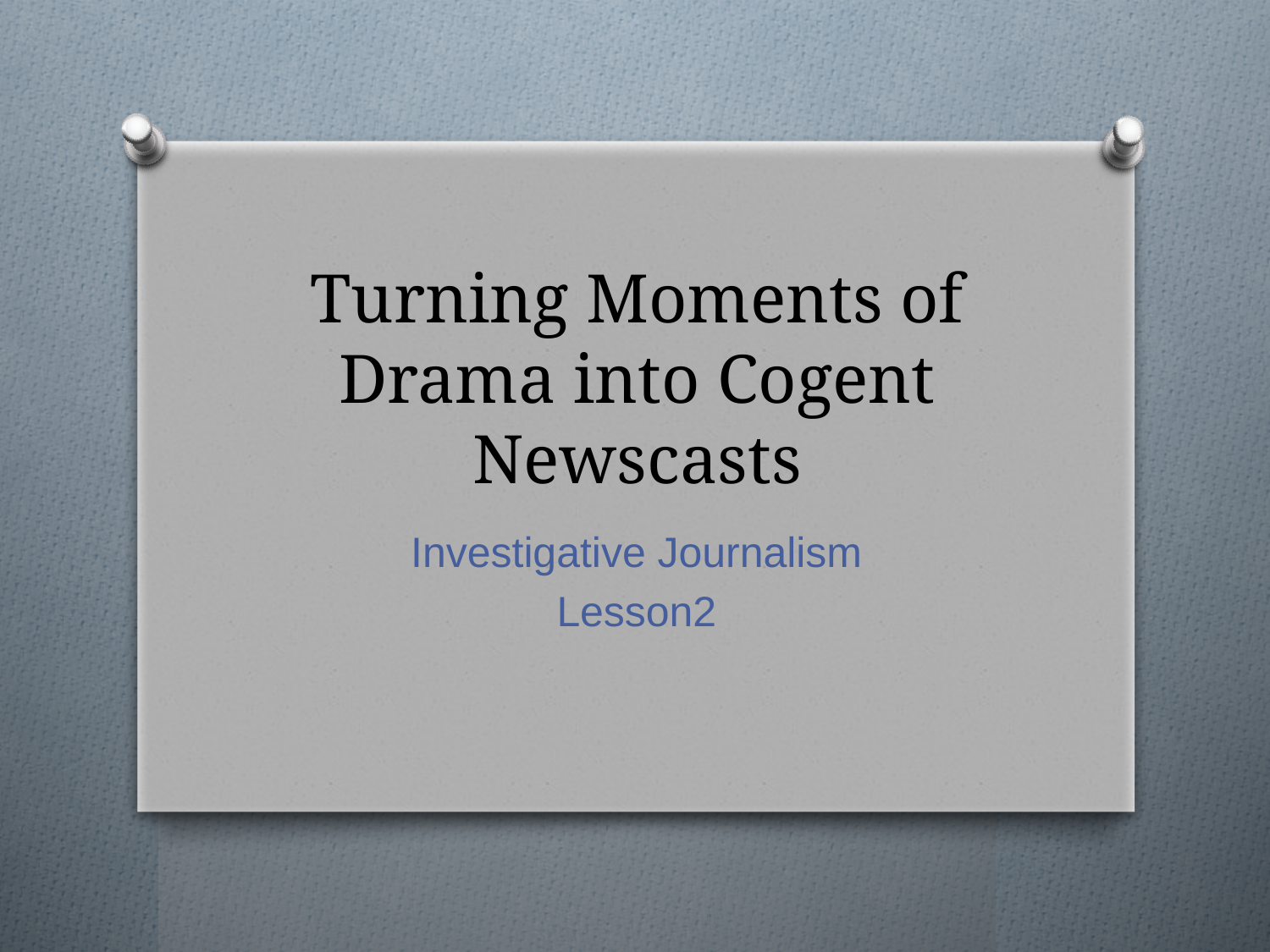

# Turning Moments of Drama into Cogent Newscasts
Investigative Journalism
Lesson2